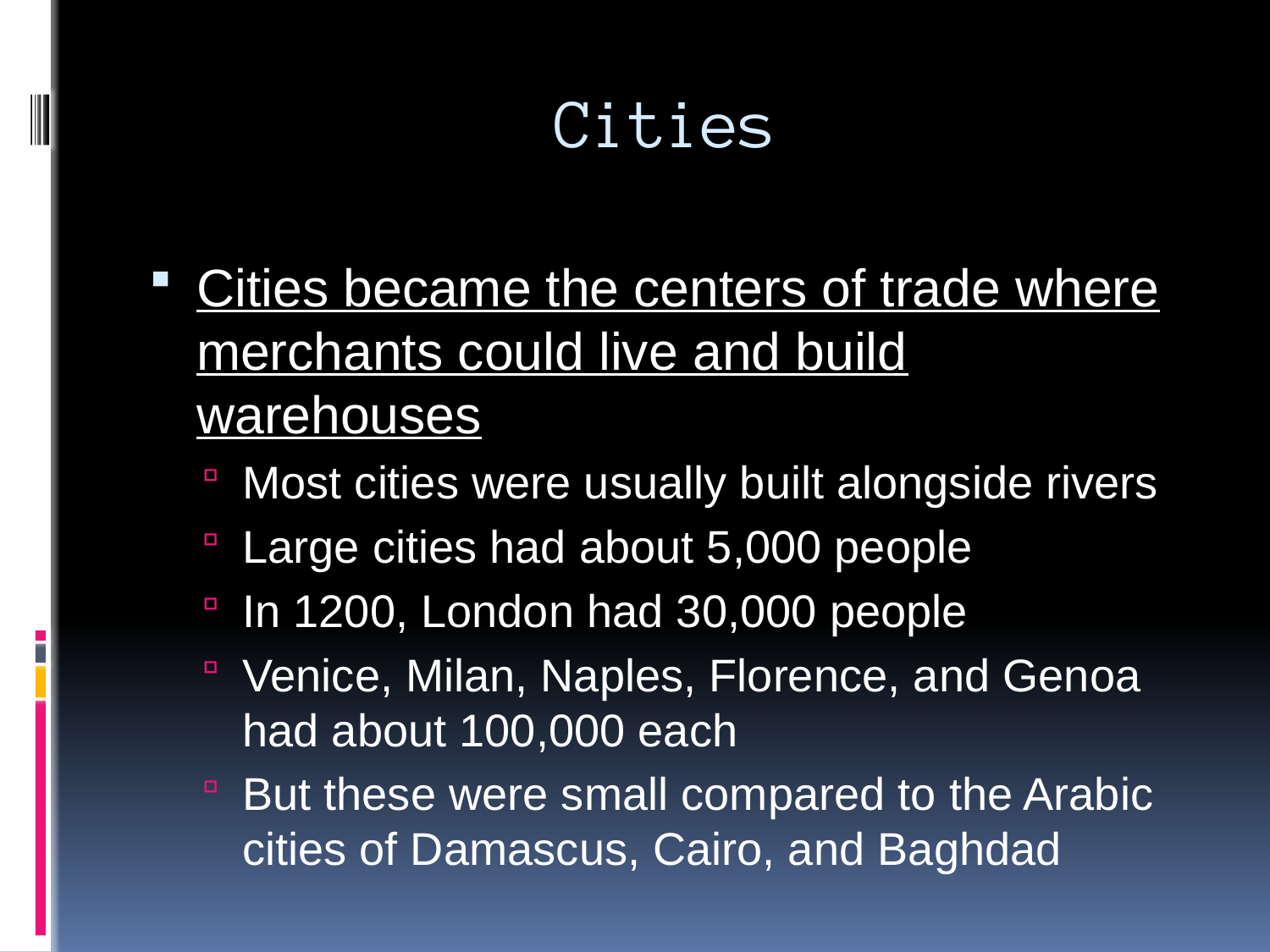

# Cities
Cities became the centers of trade where merchants could live and build warehouses
Most cities were usually built alongside rivers
Large cities had about 5,000 people
In 1200, London had 30,000 people
Venice, Milan, Naples, Florence, and Genoa had about 100,000 each
But these were small compared to the Arabic cities of Damascus, Cairo, and Baghdad